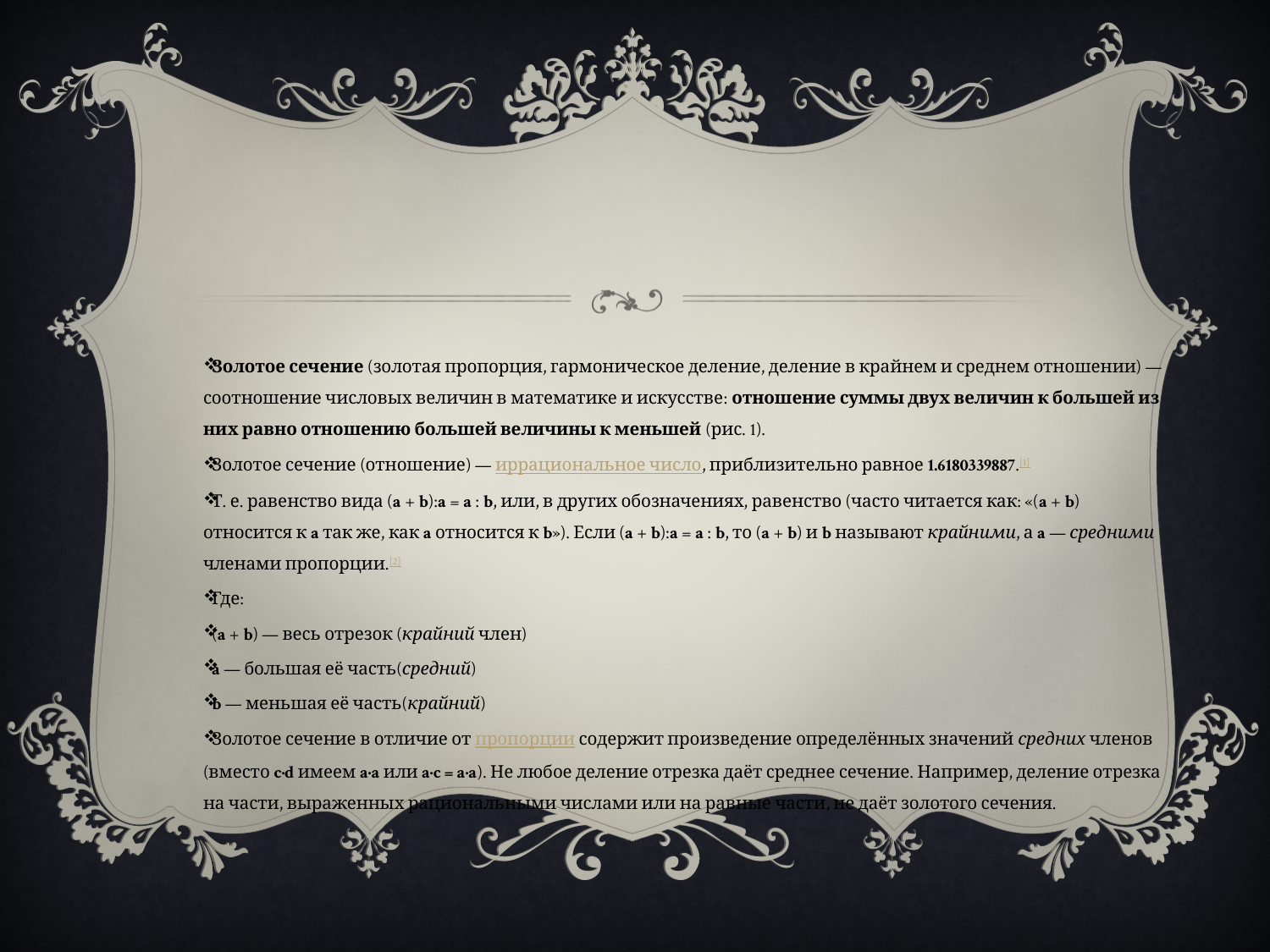

#
Золотое сечение (золотая пропорция, гармоническое деление, деление в крайнем и среднем отношении) — соотношение числовых величин в математике и искусстве: отношение суммы двух величин к большей из них равно отношению большей величины к меньшей (рис. 1).
Золотое сечение (отношение) — иррациональное число, приблизительно равное 1.6180339887.[1]
Т. е. равенство вида (a + b):a = a : b, или, в других обозначениях, равенство (часто читается как: «(a + b) относится к a так же, как a относится к b»). Если (a + b):a = a : b, то (a + b) и b называют крайними, а a — средними членами пропорции.[2]
Где:
(a + b) — весь отрезок (крайний член)
a — большая её часть(средний)
b — меньшая её часть(крайний)
Золотое сечение в отличие от пропорции содержит произведение определённых значений средних членов (вместо c·d имеем a·a или a·c = a·a). Не любое деление отрезка даёт среднее сечение. Например, деление отрезка на части, выраженных рациональными числами или на равные части, не даёт золотого сечения.